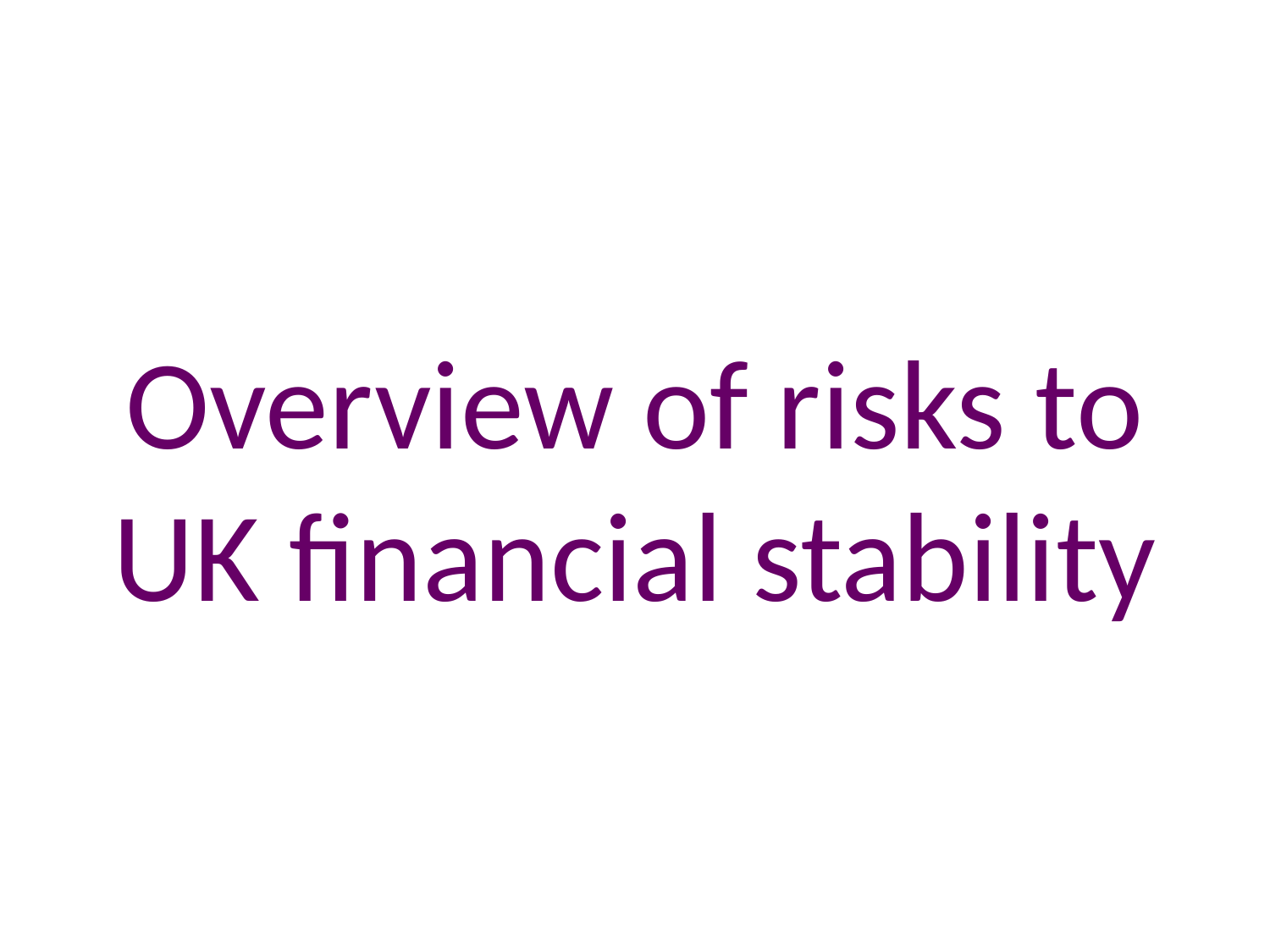

# Overview of risks to UK financial stability